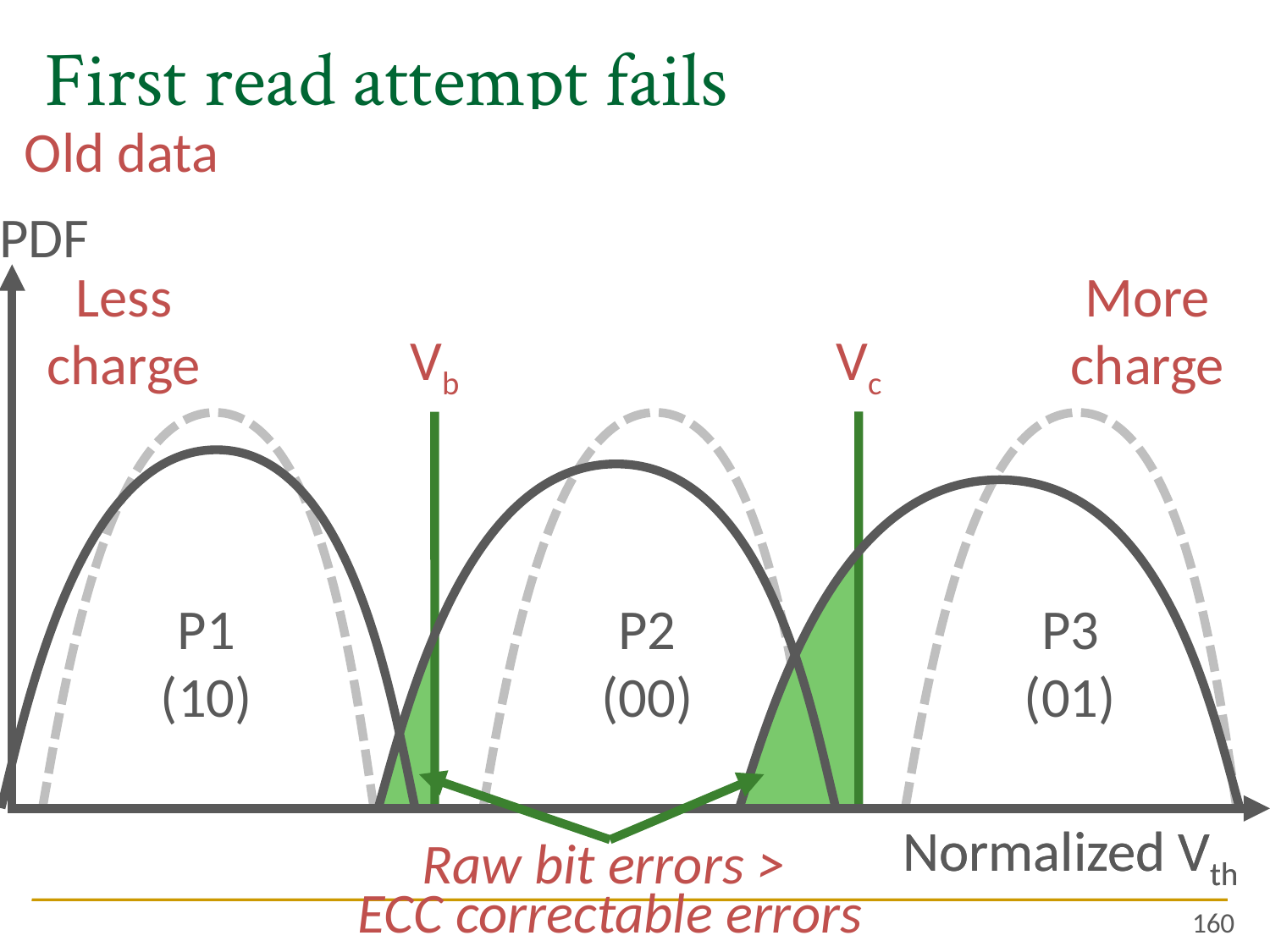

# First read attempt fails
Old data
PDF
Less charge
More charge
Vc
Vb

P1
(10)
P2
(00)
P3
(01)

Normalized Vth
Normalized Vth
Raw bit errors >
ECC correctable errors
160